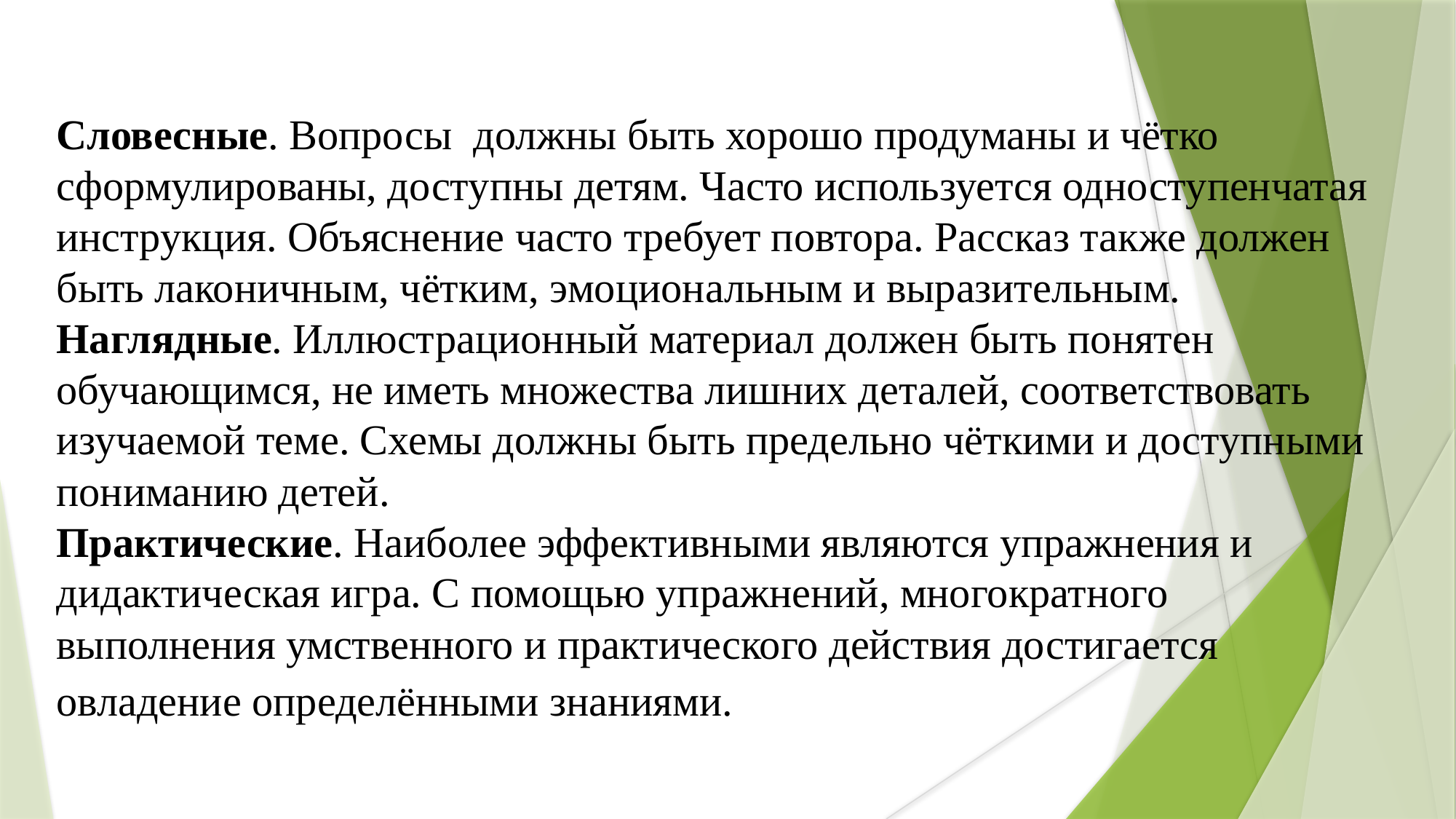

Словесные. Вопросы  должны быть хорошо продуманы и чётко сформулированы, доступны детям. Часто используется одноступенчатая инструкция. Объяснение часто требует повтора. Рассказ также должен быть лаконичным, чётким, эмоциональным и выразительным.
Наглядные. Иллюстрационный материал должен быть понятен обучающимся, не иметь множества лишних деталей, соответствовать изучаемой теме. Схемы должны быть предельно чёткими и доступными пониманию детей.
Практические. Наиболее эффективными являются упражнения и дидактическая игра. С помощью упражнений, многократного выполнения умственного и практического действия достигается овладение определёнными знаниями.